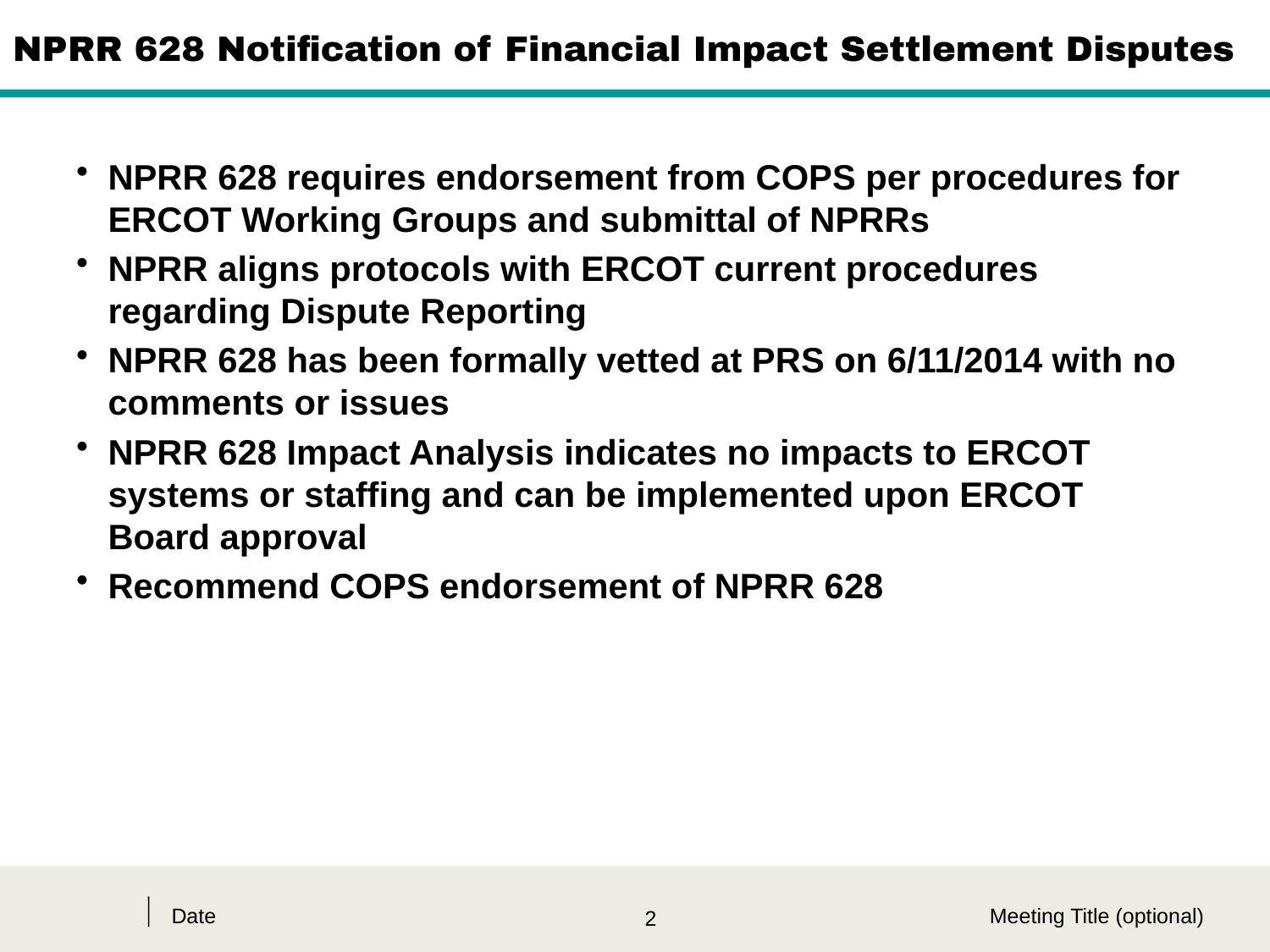

# NPRR 628 Notification of Financial Impact Settlement Disputes
NPRR 628 requires endorsement from COPS per procedures for ERCOT Working Groups and submittal of NPRRs
NPRR aligns protocols with ERCOT current procedures regarding Dispute Reporting
NPRR 628 has been formally vetted at PRS on 6/11/2014 with no comments or issues
NPRR 628 Impact Analysis indicates no impacts to ERCOT systems or staffing and can be implemented upon ERCOT Board approval
Recommend COPS endorsement of NPRR 628
Date
Meeting Title (optional)